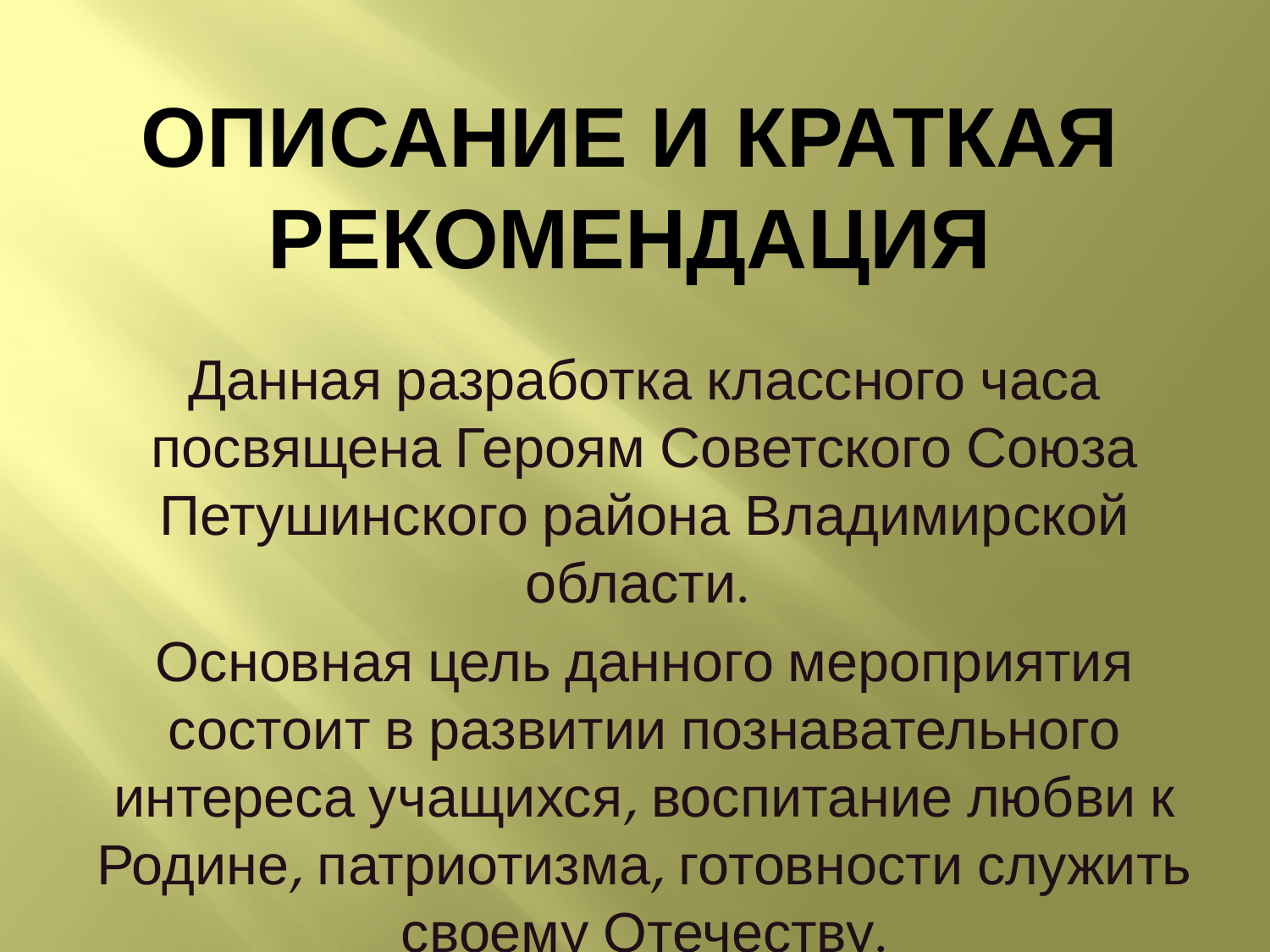

# Описание и краткая рекомендация
Данная разработка классного часа посвящена Героям Советского Союза Петушинского района Владимирской области.
Основная цель данного мероприятия состоит в развитии познавательного интереса учащихся, воспитание любви к Родине, патриотизма, готовности служить своему Отечеству.